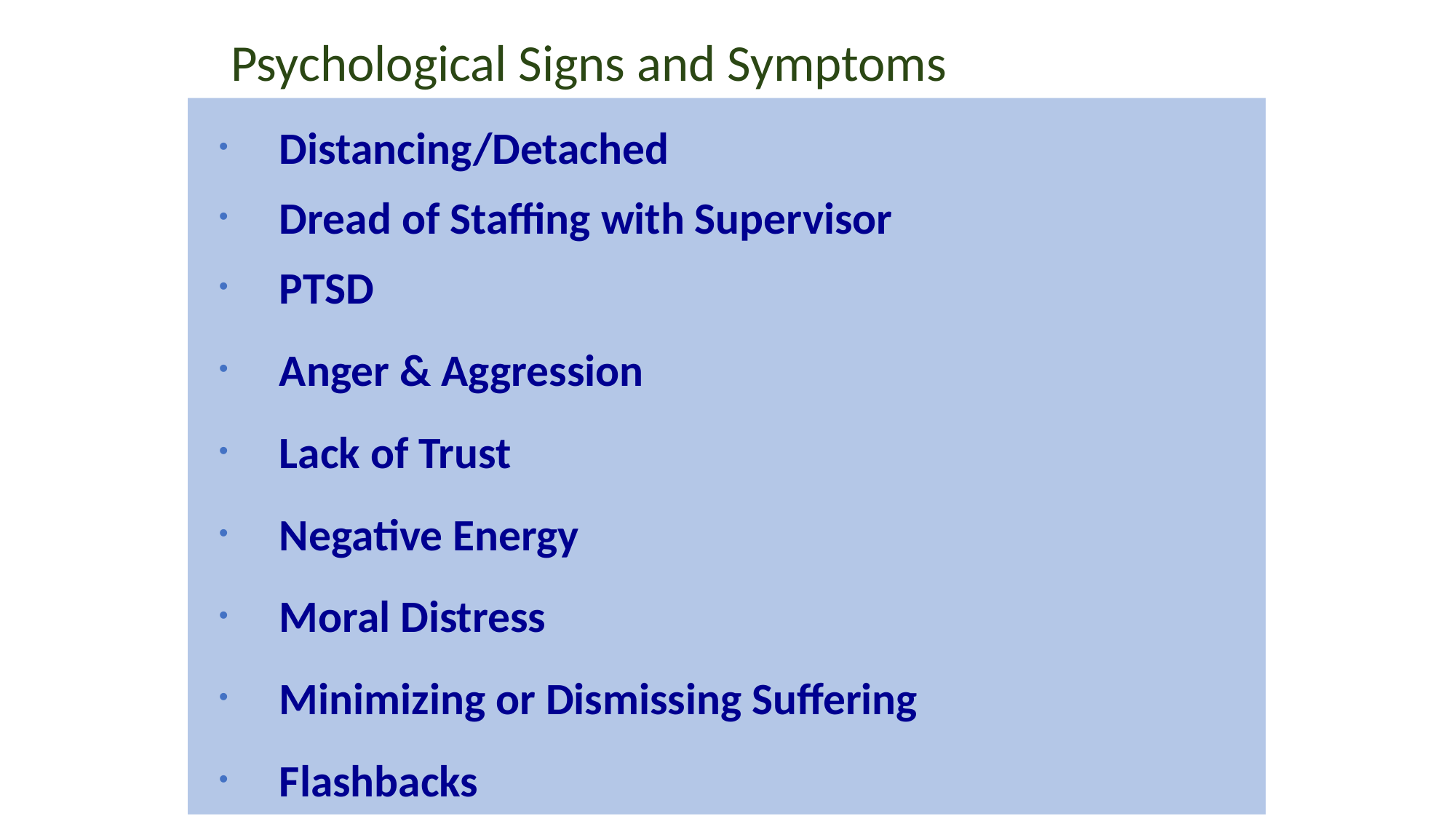

# Psychological Signs and Symptoms
Distancing/Detached
Dread of Staffing with Supervisor
PTSD
Anger & Aggression
Lack of Trust
Negative Energy
Moral Distress
Minimizing or Dismissing Suffering
Flashbacks